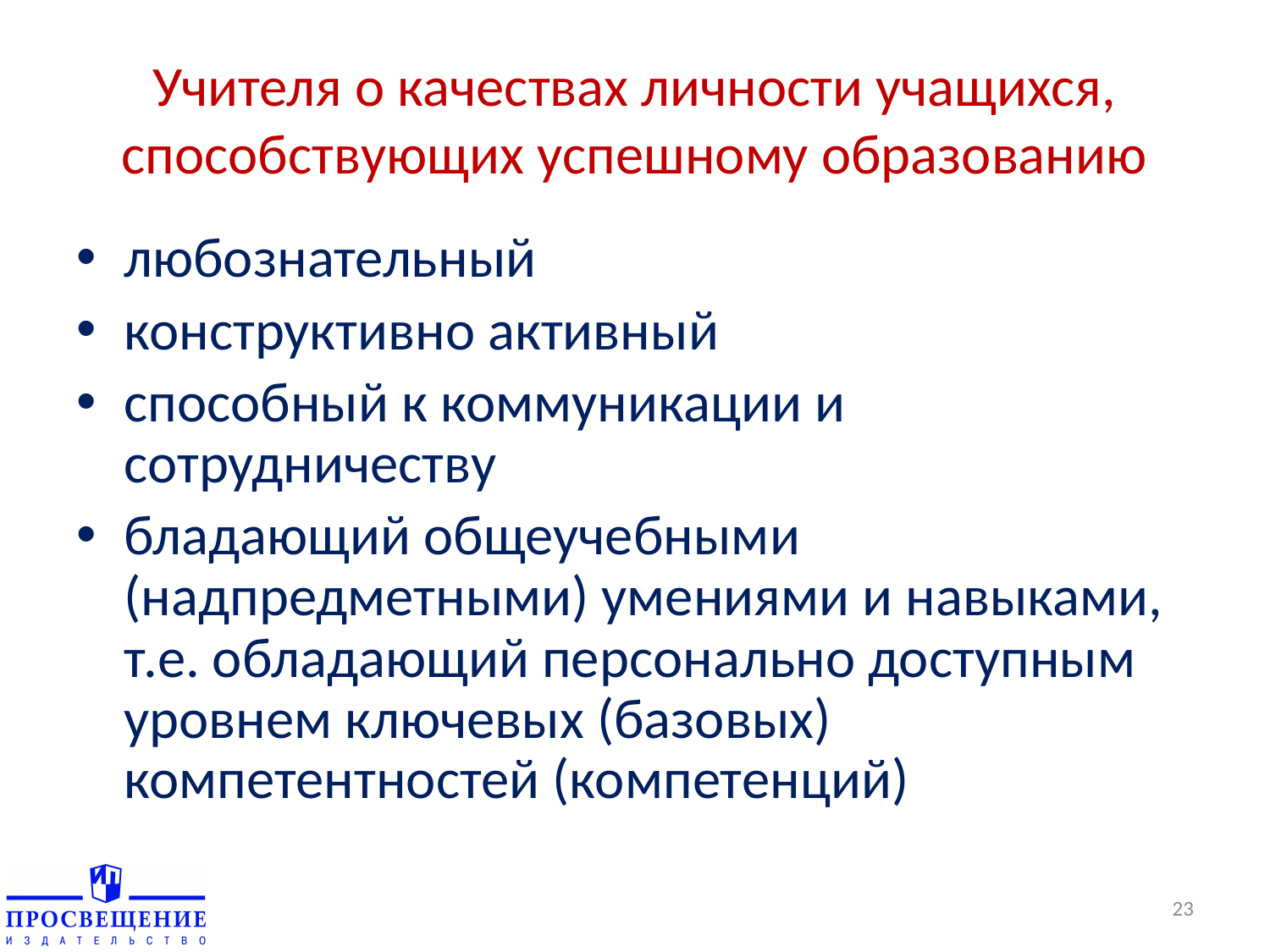

# Учителя о качествах личности учащихся, способствующих успешному образованию
любознательный
конструктивно активный
способный к коммуникации и сотрудничеству
бладающий общеучебными (надпредметными) умениями и навыками, т.е. обладающий персонально доступным уровнем ключевых (базовых) компетентностей (компетенций)
23